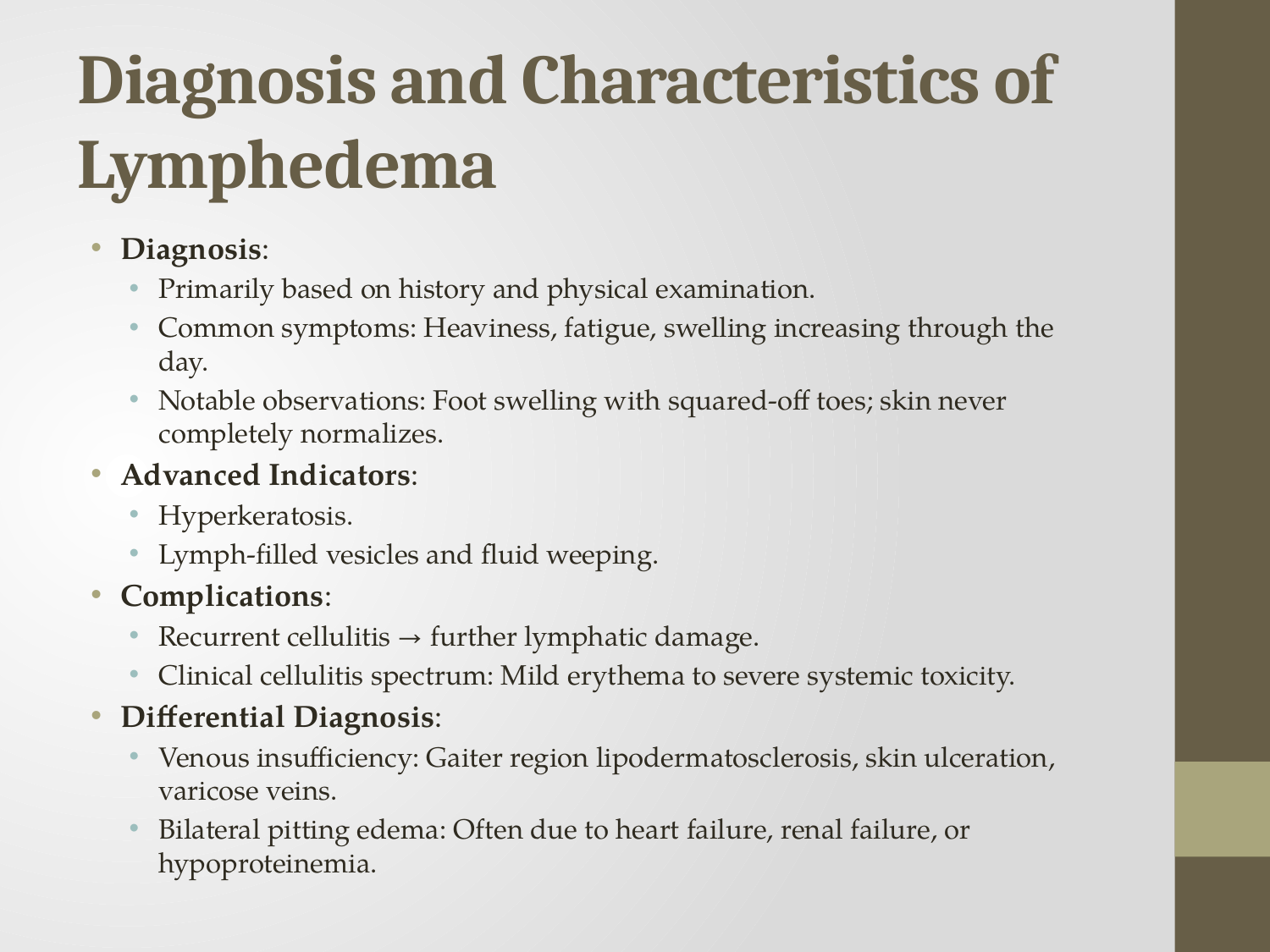

# Diagnosis and Characteristics of Lymphedema
Diagnosis:
Primarily based on history and physical examination.
Common symptoms: Heaviness, fatigue, swelling increasing through the day.
Notable observations: Foot swelling with squared-off toes; skin never completely normalizes.
Advanced Indicators:
Hyperkeratosis.
Lymph-filled vesicles and fluid weeping.
Complications:
Recurrent cellulitis → further lymphatic damage.
Clinical cellulitis spectrum: Mild erythema to severe systemic toxicity.
Differential Diagnosis:
Venous insufficiency: Gaiter region lipodermatosclerosis, skin ulceration, varicose veins.
Bilateral pitting edema: Often due to heart failure, renal failure, or hypoproteinemia.